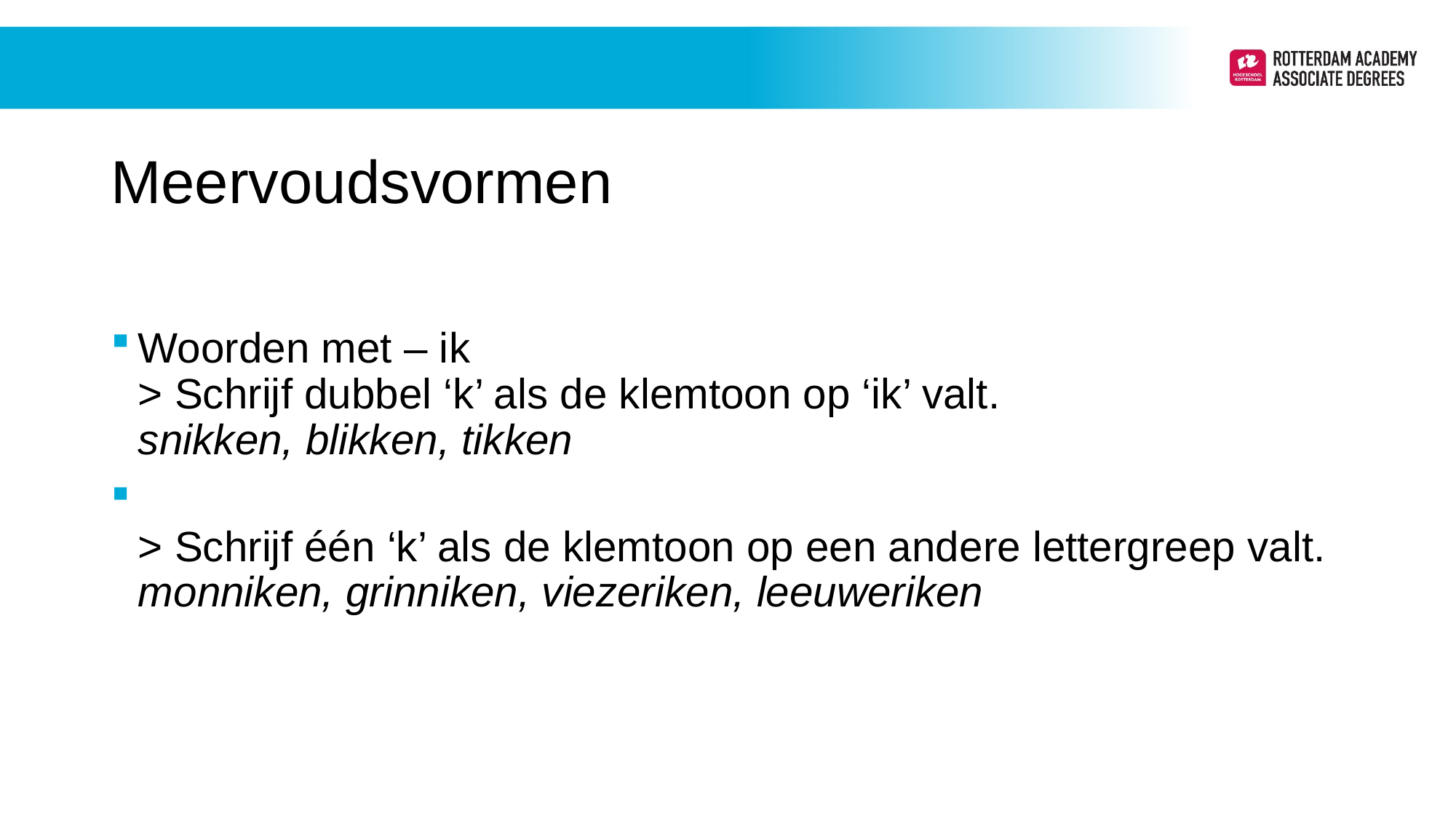

# Meervoudsvormen
Woorden met – ik
> Schrijf dubbel ‘k’ als de klemtoon op ‘ik’ valt.
snikken, blikken, tikken
> Schrijf één ‘k’ als de klemtoon op een andere lettergreep valt. monniken, grinniken, viezeriken, leeuweriken